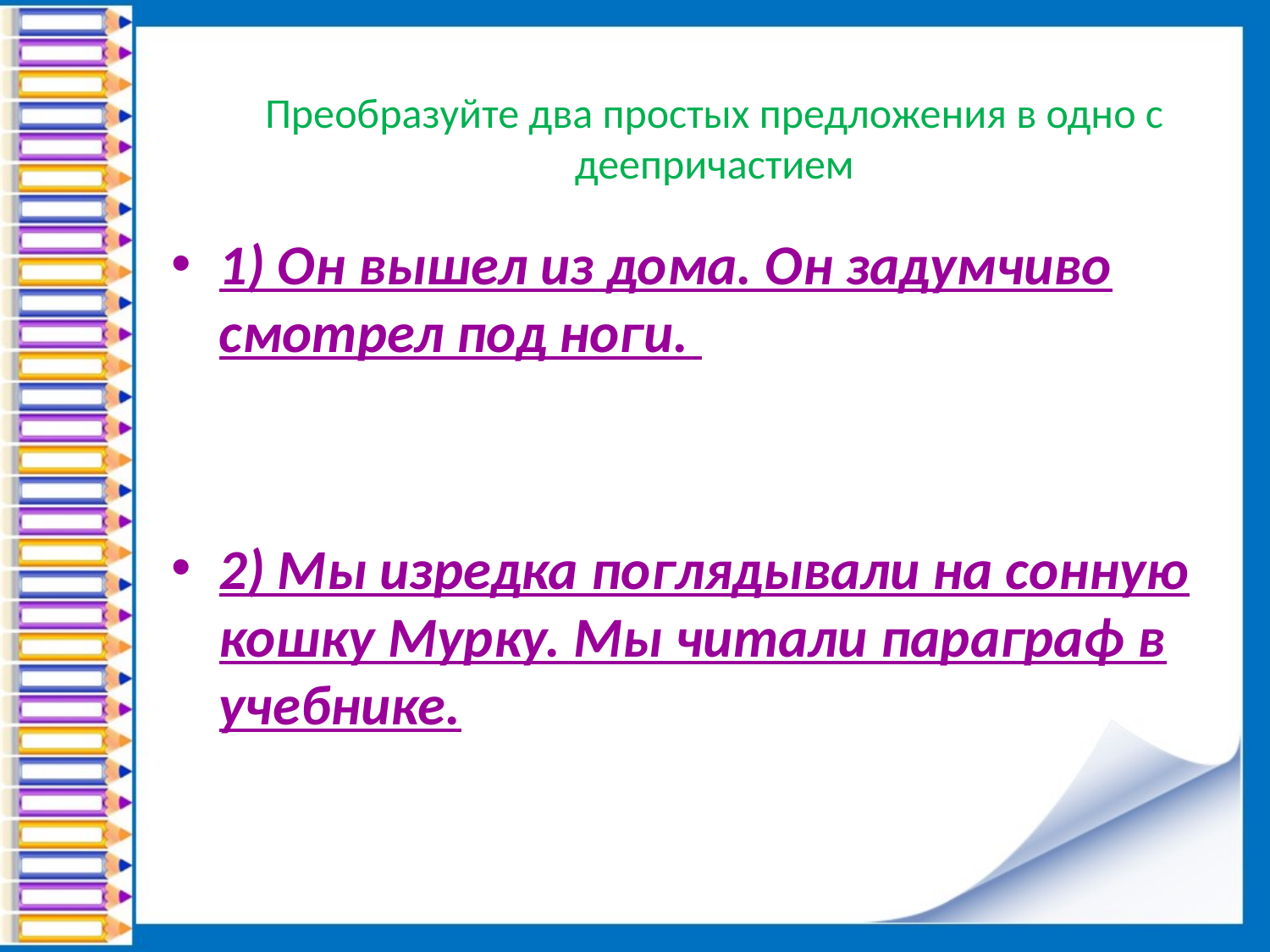

Преобразуйте два простых предложения в одно с деепричастием
1) Он вышел из дома. Он задумчиво смотрел под ноги.

2) Мы изредка поглядывали на сонную кошку Мурку. Мы читали параграф в учебнике.